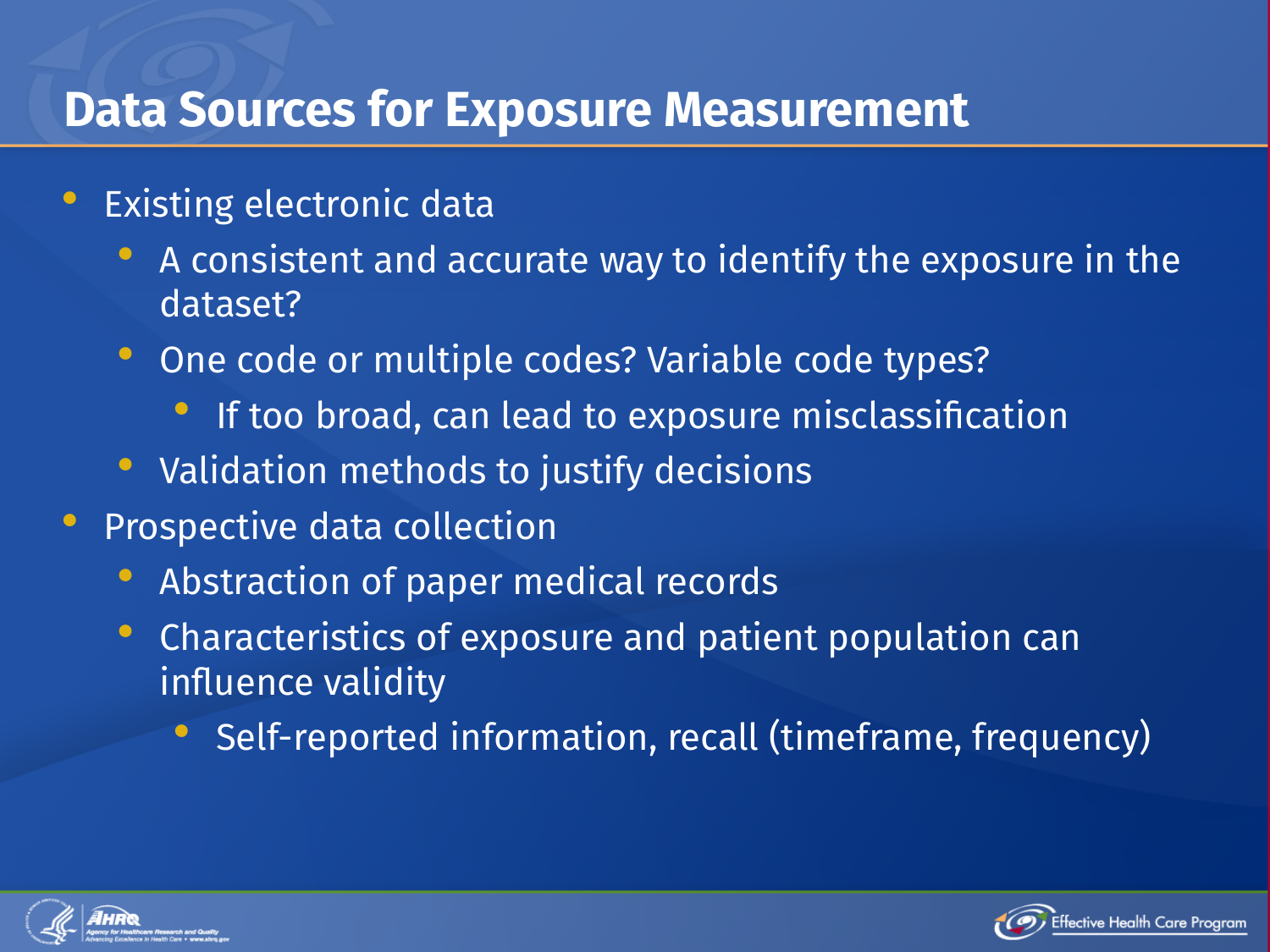

# Data Sources for Exposure Measurement
Existing electronic data
A consistent and accurate way to identify the exposure in the dataset?
One code or multiple codes? Variable code types?
If too broad, can lead to exposure misclassification
Validation methods to justify decisions
Prospective data collection
Abstraction of paper medical records
Characteristics of exposure and patient population can influence validity
Self-reported information, recall (timeframe, frequency)